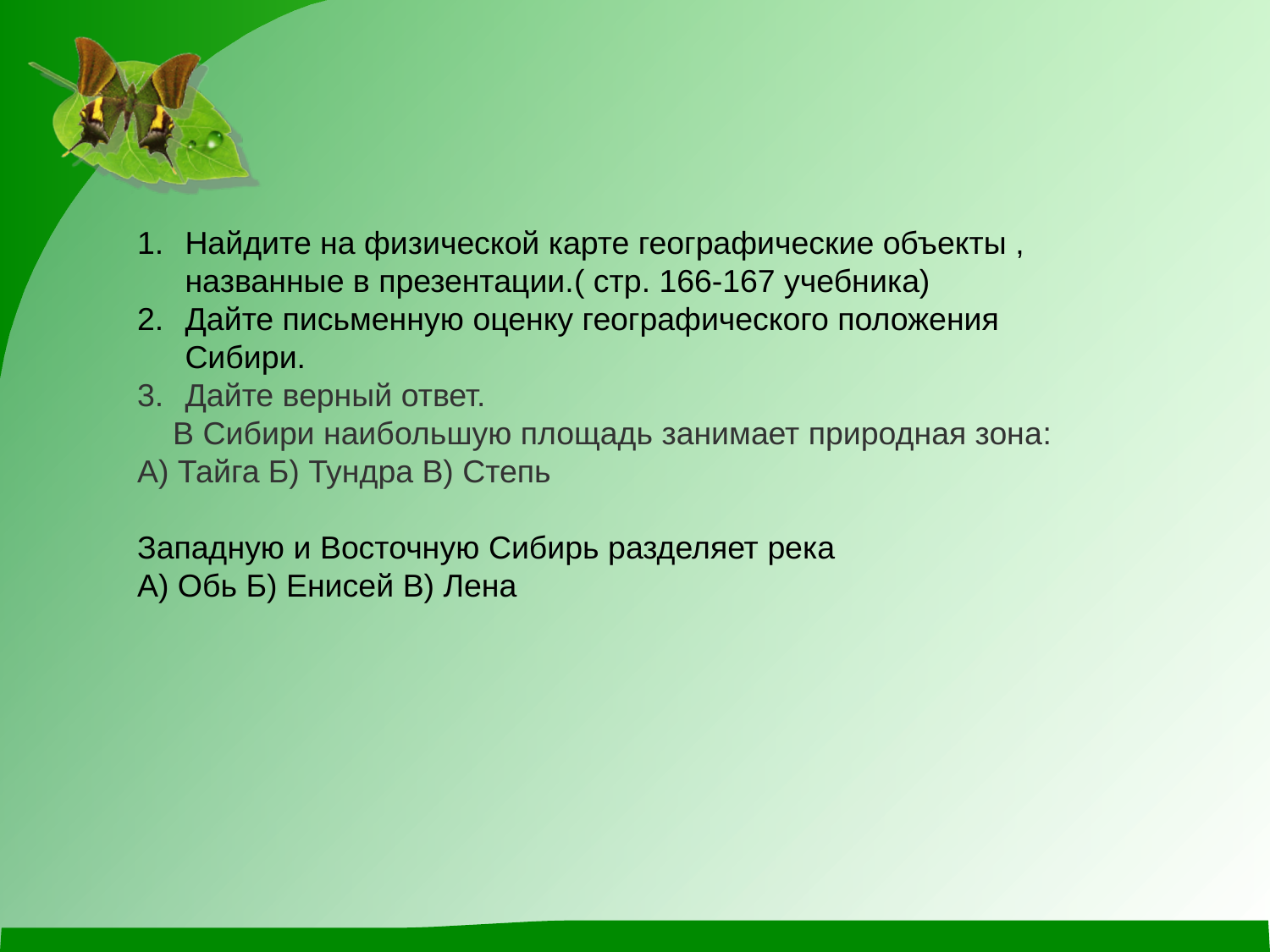

Найдите на физической карте географические объекты , названные в презентации.( стр. 166-167 учебника)
Дайте письменную оценку географического положения Сибири.
Дайте верный ответ.
    В Сибири наибольшую площадь занимает природная зона:
А) Тайга Б) Тундра В) Степь

Западную и Восточную Сибирь разделяет река
А) Обь Б) Енисей В) Лена